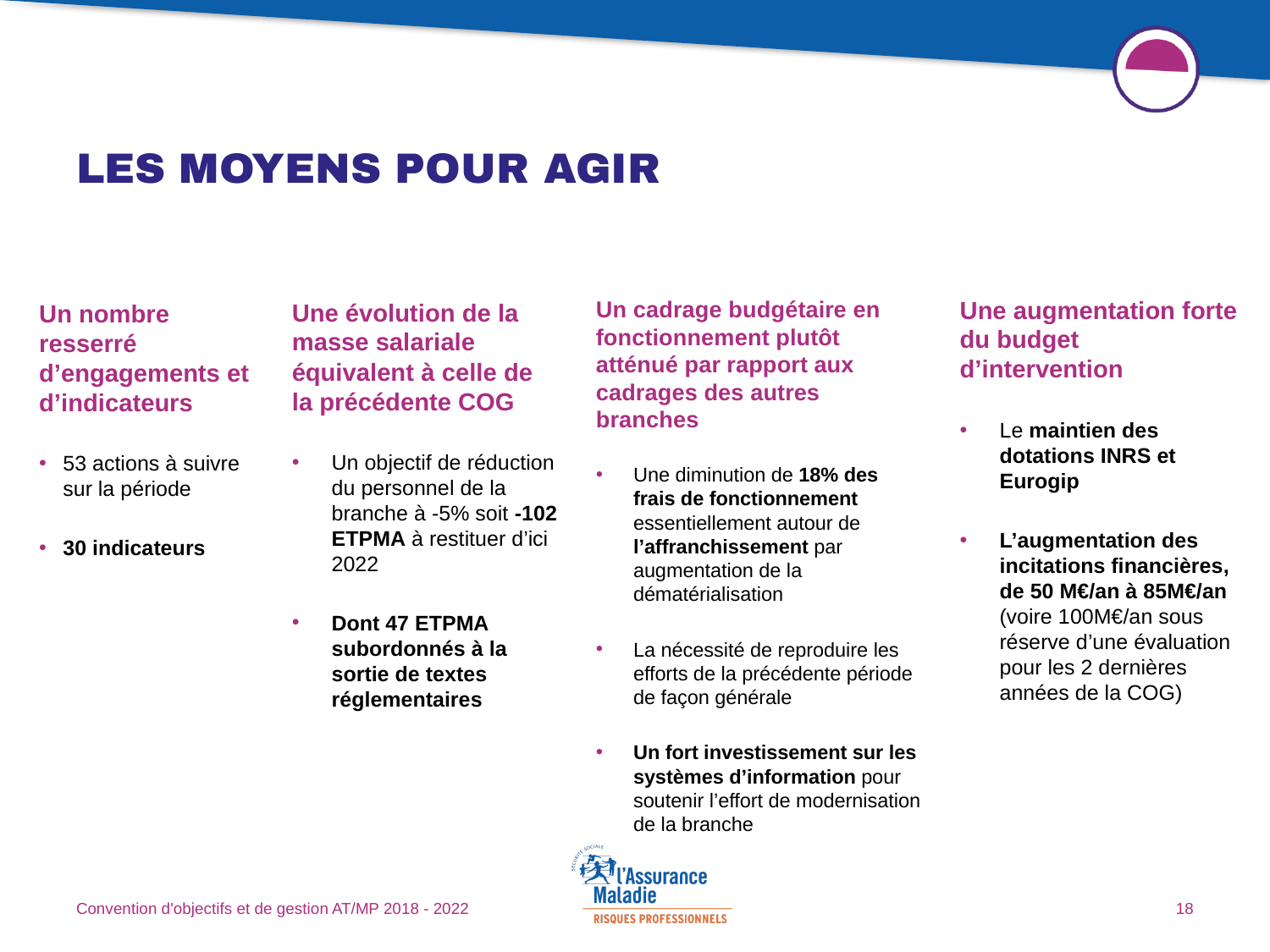

# Les moyens pour agir
Une augmentation forte du budget d’intervention

Le maintien des dotations INRS et Eurogip

L’augmentation des incitations financières, de 50 M€/an à 85M€/an (voire 100M€/an sous réserve d’une évaluation pour les 2 dernières années de la COG)
Un cadrage budgétaire en fonctionnement plutôt atténué par rapport aux cadrages des autres branches

Une diminution de 18% des frais de fonctionnement essentiellement autour de l’affranchissement par augmentation de la dématérialisation

La nécessité de reproduire les efforts de la précédente période de façon générale

Un fort investissement sur les systèmes d’information pour soutenir l’effort de modernisation de la branche
Une évolution de la masse salariale équivalent à celle de la précédente COG

Un objectif de réduction du personnel de la branche à -5% soit -102 ETPMA à restituer d’ici 2022

Dont 47 ETPMA subordonnés à la sortie de textes réglementaires
Un nombre resserré d’engagements et d’indicateurs

53 actions à suivre sur la période

30 indicateurs

Convention d'objectifs et de gestion AT/MP 2018 - 2022
18